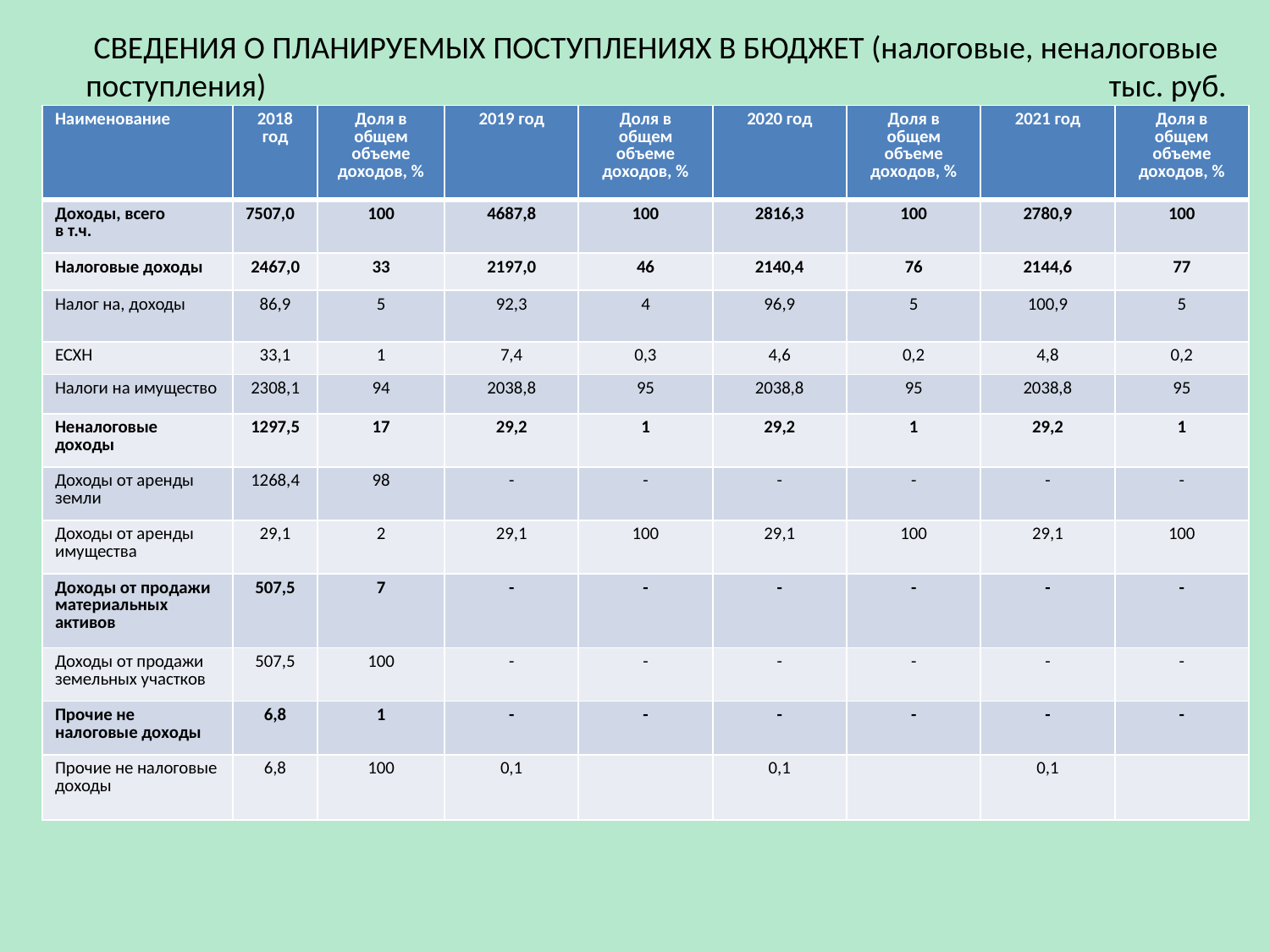

СВЕДЕНИЯ О ПЛАНИРУЕМЫХ ПОСТУПЛЕНИЯХ В БЮДЖЕТ (налоговые, неналоговые поступления)                  						 тыс. руб.
| Наименование | 2018 год | Доля в общем объеме доходов, % | 2019 год | Доля в общем объеме доходов, % | 2020 год | Доля в общем объеме доходов, % | 2021 год | Доля в общем объеме доходов, % |
| --- | --- | --- | --- | --- | --- | --- | --- | --- |
| Доходы, всего в т.ч. | 7507,0 | 100 | 4687,8 | 100 | 2816,3 | 100 | 2780,9 | 100 |
| Налоговые доходы | 2467,0 | 33 | 2197,0 | 46 | 2140,4 | 76 | 2144,6 | 77 |
| Налог на, доходы | 86,9 | 5 | 92,3 | 4 | 96,9 | 5 | 100,9 | 5 |
| ЕСХН | 33,1 | 1 | 7,4 | 0,3 | 4,6 | 0,2 | 4,8 | 0,2 |
| Налоги на имущество | 2308,1 | 94 | 2038,8 | 95 | 2038,8 | 95 | 2038,8 | 95 |
| Неналоговые доходы | 1297,5 | 17 | 29,2 | 1 | 29,2 | 1 | 29,2 | 1 |
| Доходы от аренды земли | 1268,4 | 98 | - | - | - | - | - | - |
| Доходы от аренды имущества | 29,1 | 2 | 29,1 | 100 | 29,1 | 100 | 29,1 | 100 |
| Доходы от продажи материальных активов | 507,5 | 7 | - | - | - | - | - | - |
| Доходы от продажи земельных участков | 507,5 | 100 | - | - | - | - | - | - |
| Прочие не налоговые доходы | 6,8 | 1 | - | - | - | - | - | - |
| Прочие не налоговые доходы | 6,8 | 100 | 0,1 |  | 0,1 |  | 0,1 |  |